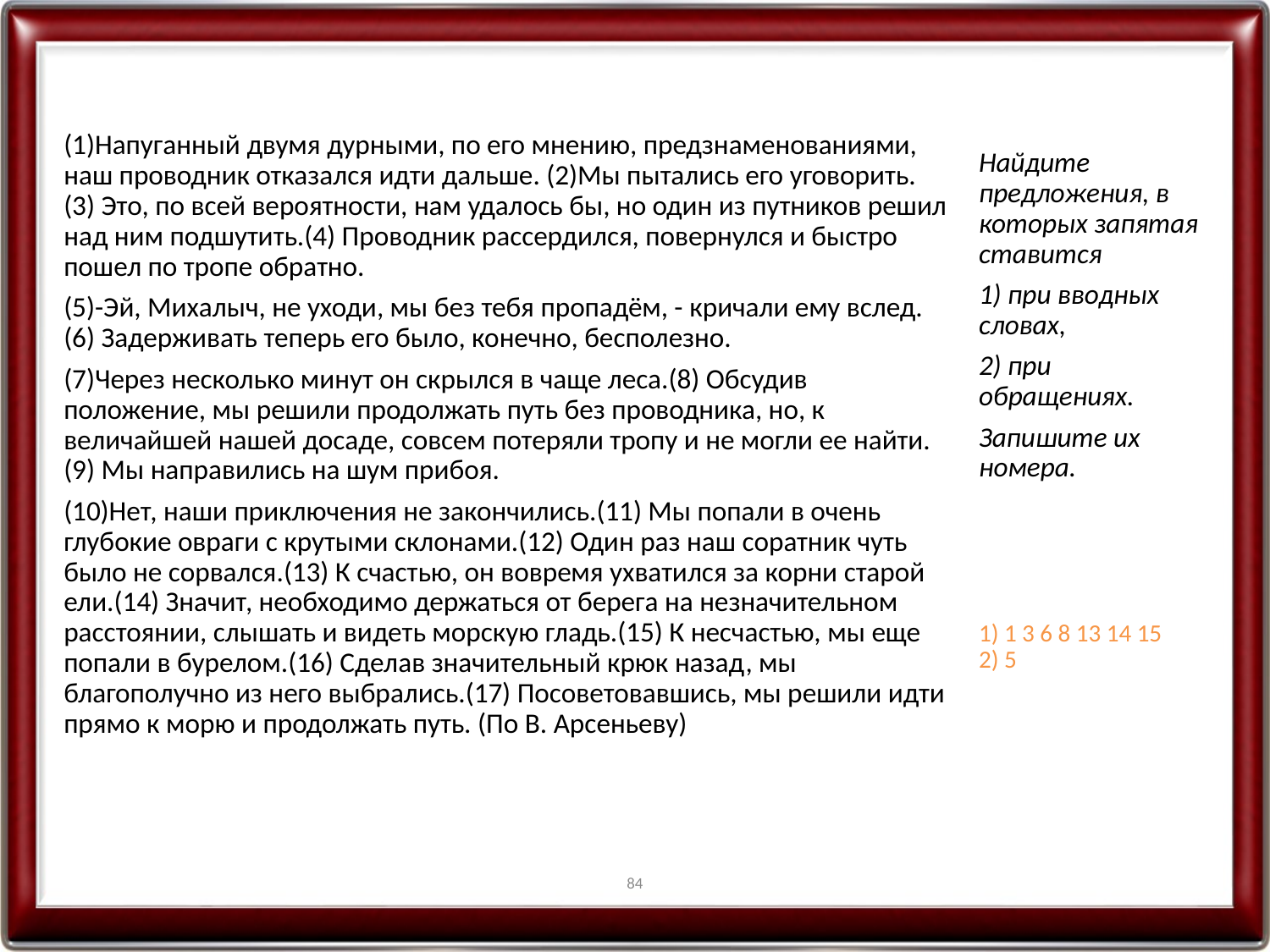

(1)Напуганный двумя дурными, по его мнению, предзнаменованиями, наш проводник отказался идти дальше. (2)Мы пытались его уговорить.(3) Это, по всей вероятности, нам удалось бы, но один из путников решил над ним подшутить.(4) Проводник рассердился, повернулся и быстро пошел по тропе обратно.
(5)-Эй, Михалыч, не уходи, мы без тебя пропадём, - кричали ему вслед.(6) Задерживать теперь его было, конечно, бесполезно.
(7)Через несколько минут он скрылся в чаще леса.(8) Обсудив положение, мы решили продолжать путь без проводника, но, к величайшей нашей досаде, совсем потеряли тропу и не могли ее найти.(9) Мы направились на шум прибоя.
(10)Нет, наши приключения не закончились.(11) Мы попали в очень глубокие овраги с крутыми склонами.(12) Один раз наш соратник чуть было не сорвался.(13) К счастью, он вовремя ухватился за корни старой ели.(14) Значит, необходимо держаться от берега на незначительном расстоянии, слышать и видеть морскую гладь.(15) К несчастью, мы еще попали в бурелом.(16) Сделав значительный крюк назад, мы благополучно из него выбрались.(17) Посоветовавшись, мы решили идти прямо к морю и продолжать путь. (По В. Арсеньеву)
Найдите предложения, в которых запятая ставится
1) при вводных словах,
2) при обращениях.
Запишите их номера.
1) 1 3 6 8 13 14 15
2) 5
84